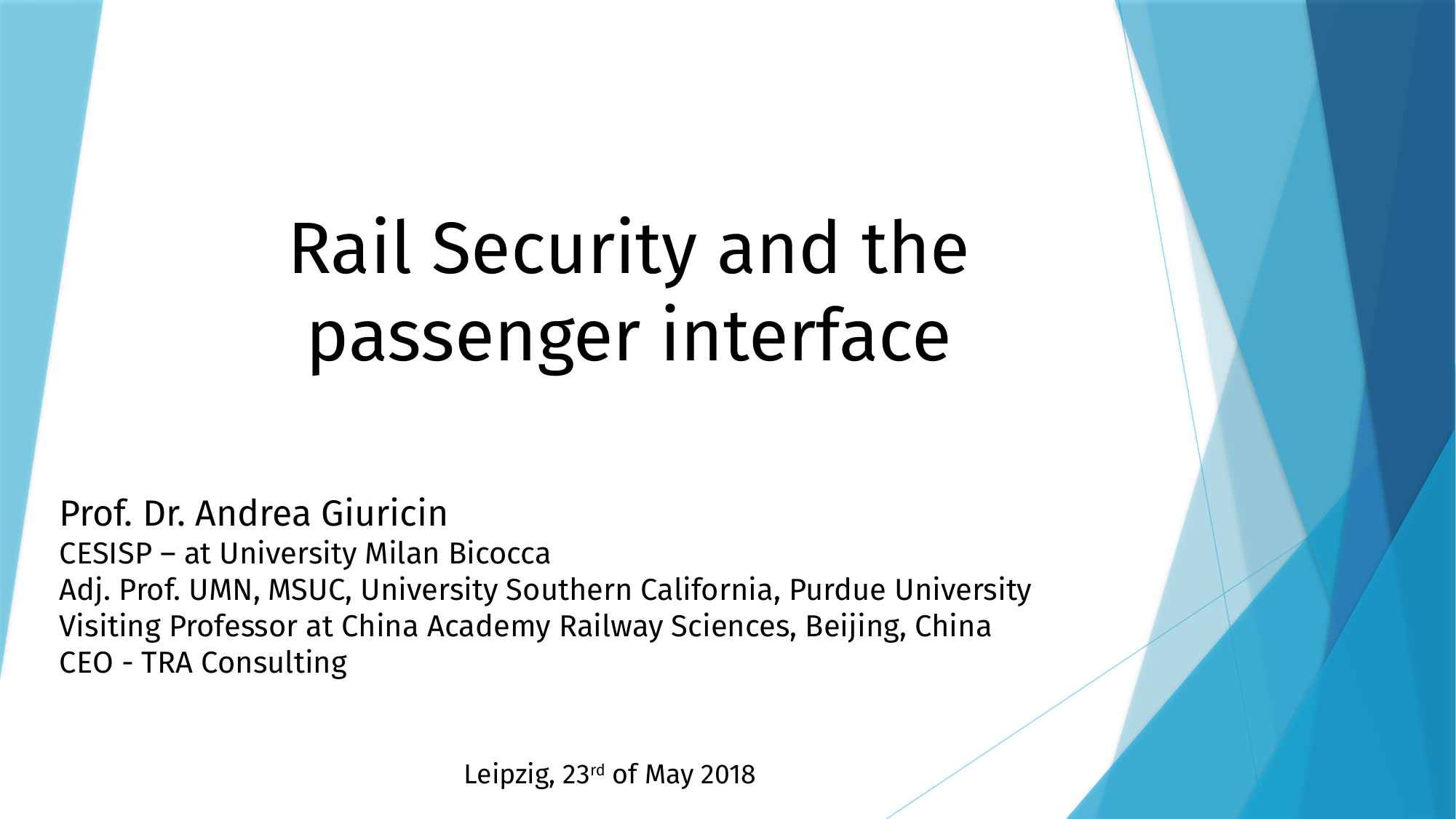

Rail Security and the passenger interface
Prof. Dr. Andrea Giuricin
CESISP – at University Milan Bicocca
Adj. Prof. UMN, MSUC, University Southern California, Purdue University
Visiting Professor at China Academy Railway Sciences, Beijing, China
CEO - TRA Consulting
Leipzig, 23rd of May 2018